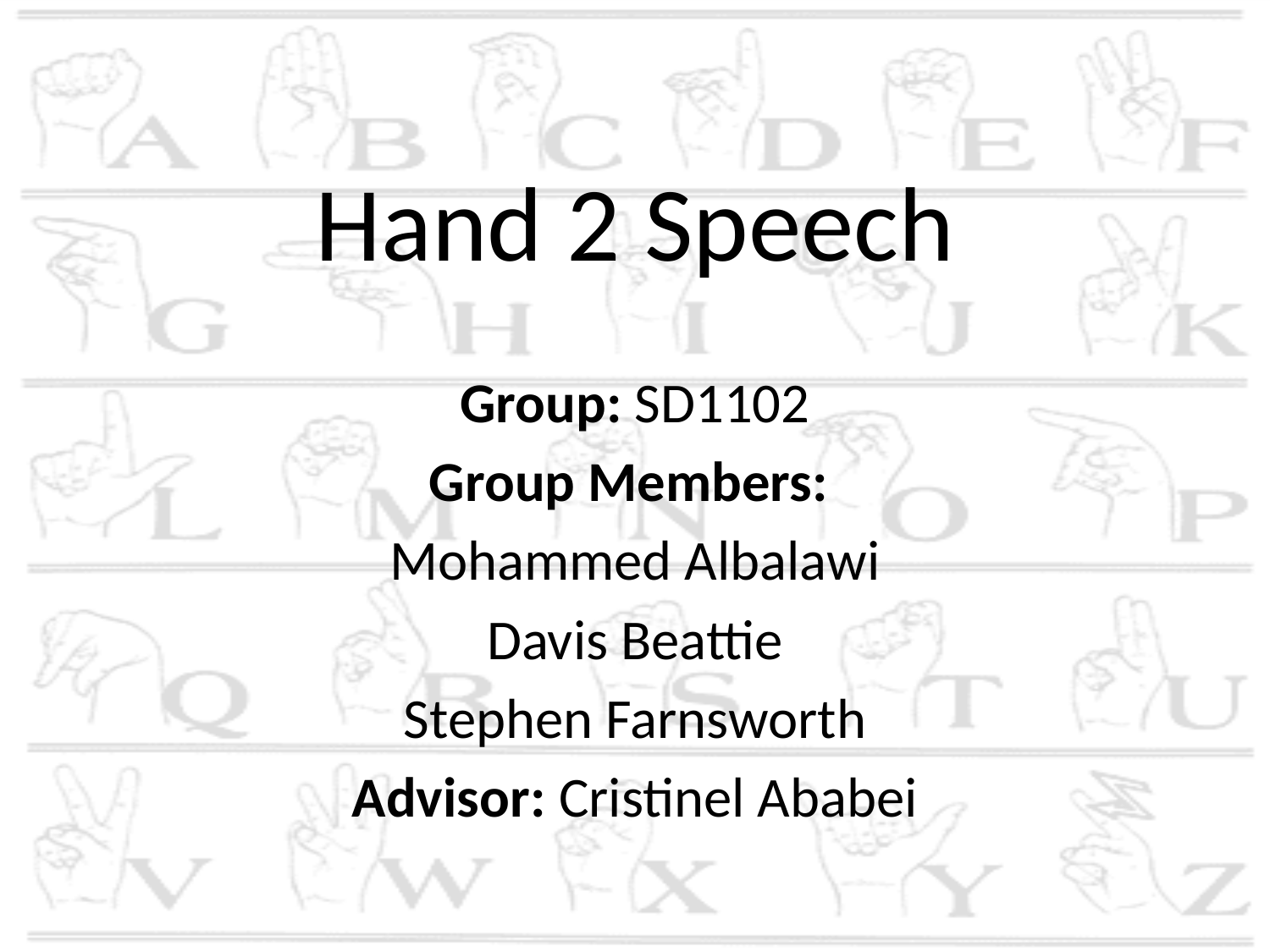

# Hand 2 Speech
Group: SD1102
Group Members:
Mohammed Albalawi
Davis Beattie
Stephen Farnsworth
Advisor: Cristinel Ababei